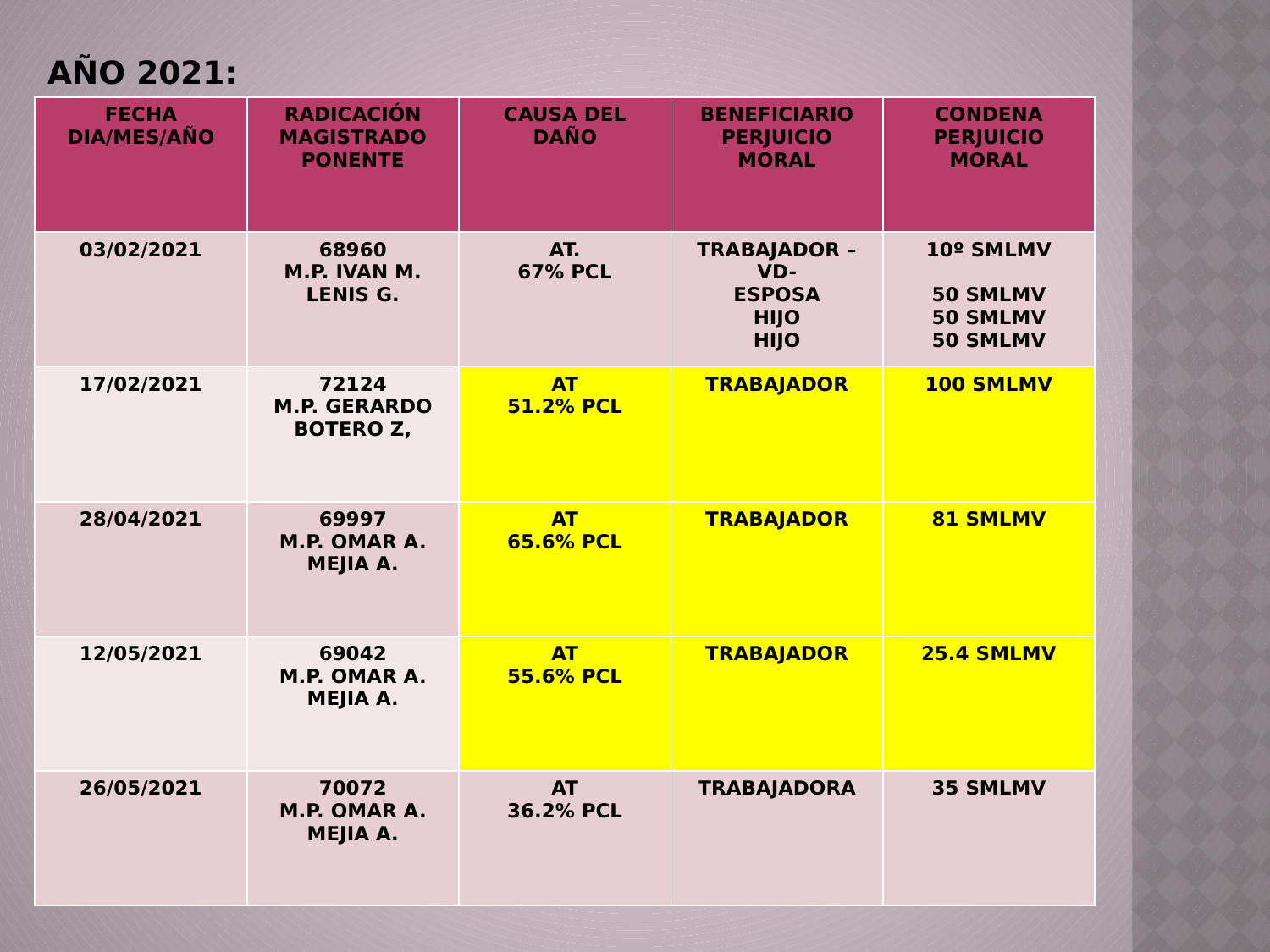

AÑO 2021:
| FECHA DIA/MES/AÑO | RADICACIÓN MAGISTRADO PONENTE | CAUSA DEL DAÑO | BENEFICIARIO PERJUICIO MORAL | CONDENA PERJUICIO MORAL |
| --- | --- | --- | --- | --- |
| 03/02/2021 | 68960 M.P. IVAN M. LENIS G. | AT. 67% PCL | TRABAJADOR –VD- ESPOSA HIJO HIJO | 10º SMLMV 50 SMLMV 50 SMLMV 50 SMLMV |
| 17/02/2021 | 72124 M.P. GERARDO BOTERO Z, | AT 51.2% PCL | TRABAJADOR | 100 SMLMV |
| 28/04/2021 | 69997 M.P. OMAR A. MEJIA A. | AT 65.6% PCL | TRABAJADOR | 81 SMLMV |
| 12/05/2021 | 69042 M.P. OMAR A. MEJIA A. | AT 55.6% PCL | TRABAJADOR | 25.4 SMLMV |
| 26/05/2021 | 70072 M.P. OMAR A. MEJIA A. | AT 36.2% PCL | TRABAJADORA | 35 SMLMV |